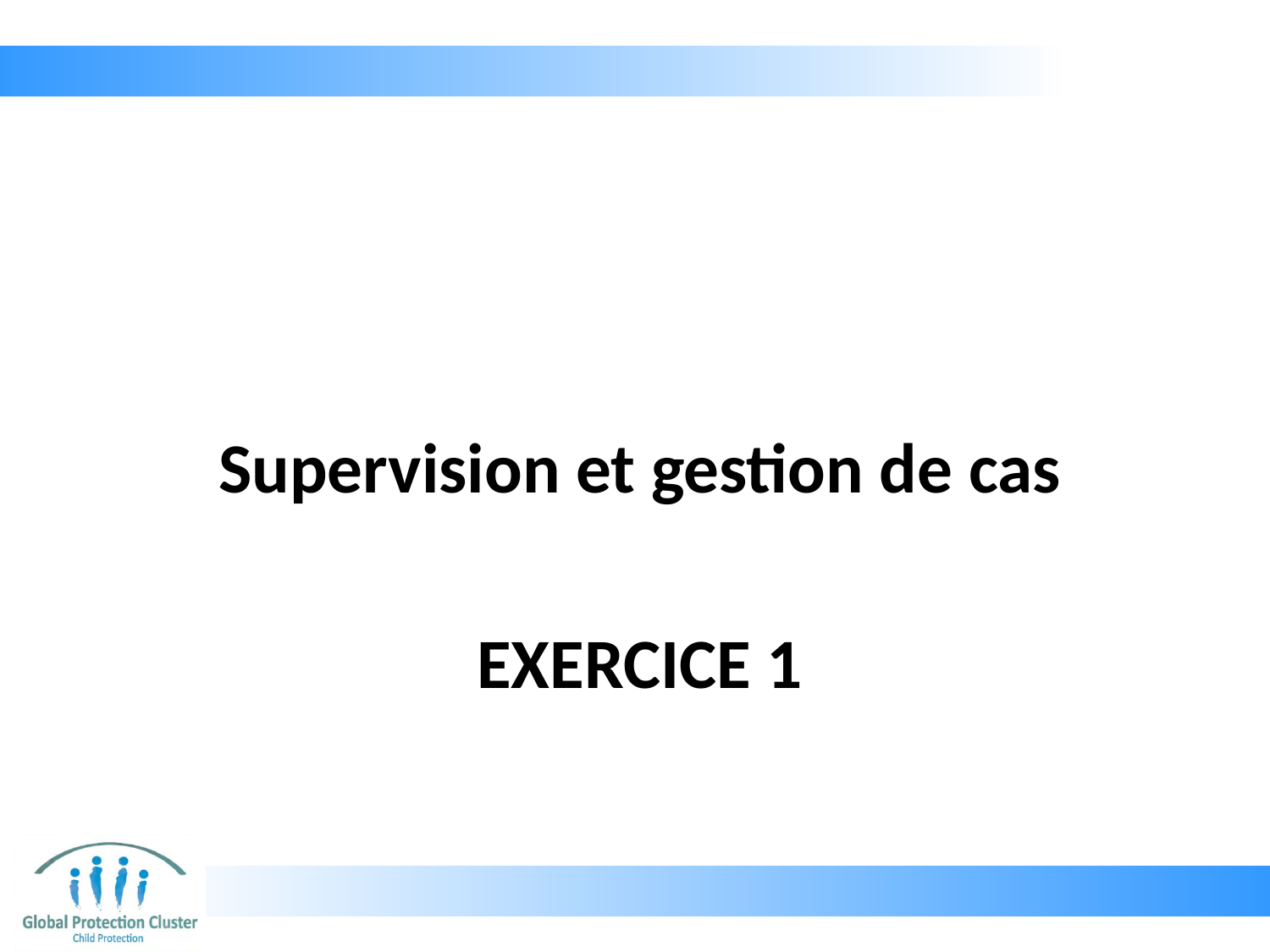

Supervision et gestion de cas

# ExerciCe 1